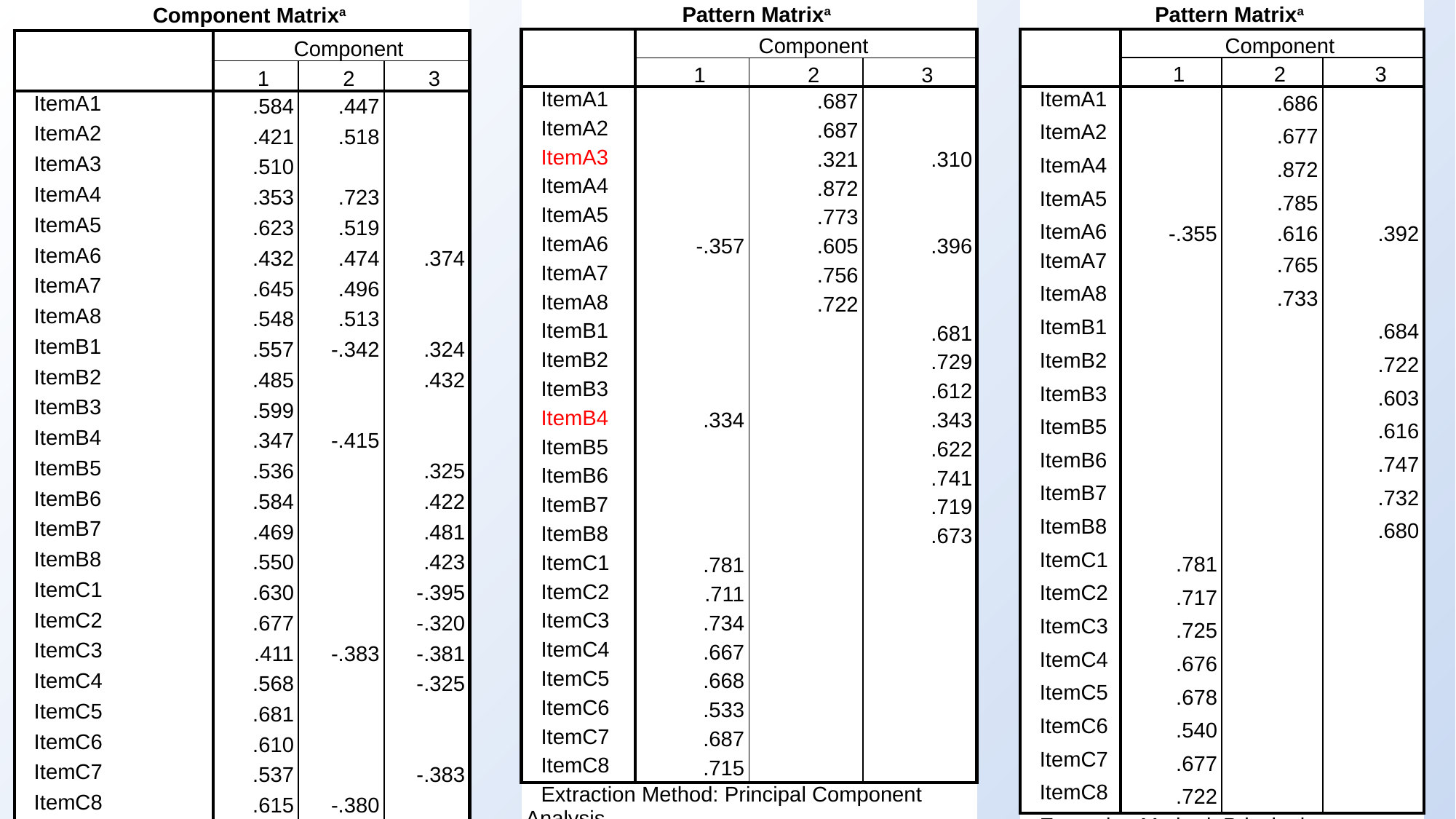

| Component Matrixa |  |  |  |
| --- | --- | --- | --- |
|  | Component |  |  |
|  | 1 | 2 | 3 |
| ItemA1 | .584 | .447 |  |
| ItemA2 | .421 | .518 |  |
| ItemA3 | .510 |  |  |
| ItemA4 | .353 | .723 |  |
| ItemA5 | .623 | .519 |  |
| ItemA6 | .432 | .474 | .374 |
| ItemA7 | .645 | .496 |  |
| ItemA8 | .548 | .513 |  |
| ItemB1 | .557 | -.342 | .324 |
| ItemB2 | .485 |  | .432 |
| ItemB3 | .599 |  |  |
| ItemB4 | .347 | -.415 |  |
| ItemB5 | .536 |  | .325 |
| ItemB6 | .584 |  | .422 |
| ItemB7 | .469 |  | .481 |
| ItemB8 | .550 |  | .423 |
| ItemC1 | .630 |  | -.395 |
| ItemC2 | .677 |  | -.320 |
| ItemC3 | .411 | -.383 | -.381 |
| ItemC4 | .568 |  | -.325 |
| ItemC5 | .681 |  |  |
| ItemC6 | .610 |  |  |
| ItemC7 | .537 |  | -.383 |
| ItemC8 | .615 | -.380 |  |
| Extraction Method: Principal Component Analysis. |  |  |  |
| a. 3 components extracted. |  |  |  |
| Pattern Matrixa |  |  |  |
| --- | --- | --- | --- |
|  | Component |  |  |
|  | 1 | 2 | 3 |
| ItemA1 |  | .687 |  |
| ItemA2 |  | .687 |  |
| ItemA3 |  | .321 | .310 |
| ItemA4 |  | .872 |  |
| ItemA5 |  | .773 |  |
| ItemA6 | -.357 | .605 | .396 |
| ItemA7 |  | .756 |  |
| ItemA8 |  | .722 |  |
| ItemB1 |  |  | .681 |
| ItemB2 |  |  | .729 |
| ItemB3 |  |  | .612 |
| ItemB4 | .334 |  | .343 |
| ItemB5 |  |  | .622 |
| ItemB6 |  |  | .741 |
| ItemB7 |  |  | .719 |
| ItemB8 |  |  | .673 |
| ItemC1 | .781 |  |  |
| ItemC2 | .711 |  |  |
| ItemC3 | .734 |  |  |
| ItemC4 | .667 |  |  |
| ItemC5 | .668 |  |  |
| ItemC6 | .533 |  |  |
| ItemC7 | .687 |  |  |
| ItemC8 | .715 |  |  |
| Extraction Method: Principal Component Analysis. Rotation Method: Promax with Kaiser Normalization. |  |  |  |
| Pattern Matrixa |  |  |  |
| --- | --- | --- | --- |
|  | Component |  |  |
|  | 1 | 2 | 3 |
| ItemA1 |  | .686 |  |
| ItemA2 |  | .677 |  |
| ItemA4 |  | .872 |  |
| ItemA5 |  | .785 |  |
| ItemA6 | -.355 | .616 | .392 |
| ItemA7 |  | .765 |  |
| ItemA8 |  | .733 |  |
| ItemB1 |  |  | .684 |
| ItemB2 |  |  | .722 |
| ItemB3 |  |  | .603 |
| ItemB5 |  |  | .616 |
| ItemB6 |  |  | .747 |
| ItemB7 |  |  | .732 |
| ItemB8 |  |  | .680 |
| ItemC1 | .781 |  |  |
| ItemC2 | .717 |  |  |
| ItemC3 | .725 |  |  |
| ItemC4 | .676 |  |  |
| ItemC5 | .678 |  |  |
| ItemC6 | .540 |  |  |
| ItemC7 | .677 |  |  |
| ItemC8 | .722 |  |  |
| Extraction Method: Principal Component Analysis. Rotation Method: Promax with Kaiser Normalization. |  |  |  |
#